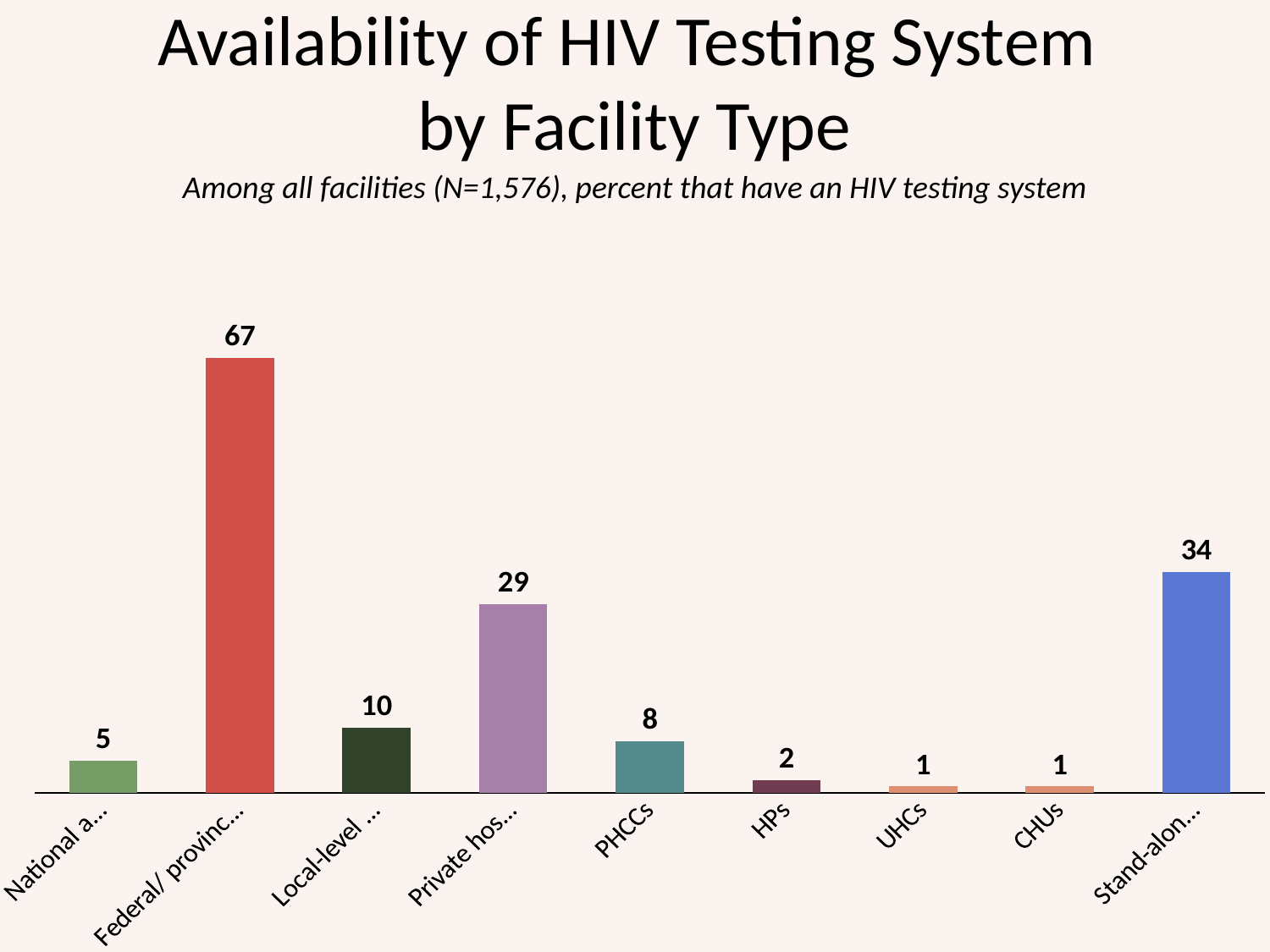

Availability of HIV Testing System
by Facility Type
Among all facilities (N=1,576), percent that have an HIV testing system

### Chart

| Category | HIV testing system |
|---|---|
| National average | 5.0 |
| Federal/ provincial level hospitals | 67.0 |
| Local-level hospitals | 10.0 |
| Private hospitals | 29.0 |
| PHCCs | 8.0 |
| HPs | 2.0 |
| UHCs | 1.0 |
| CHUs | 1.0 |
| Stand-alone HTCs | 34.0 |